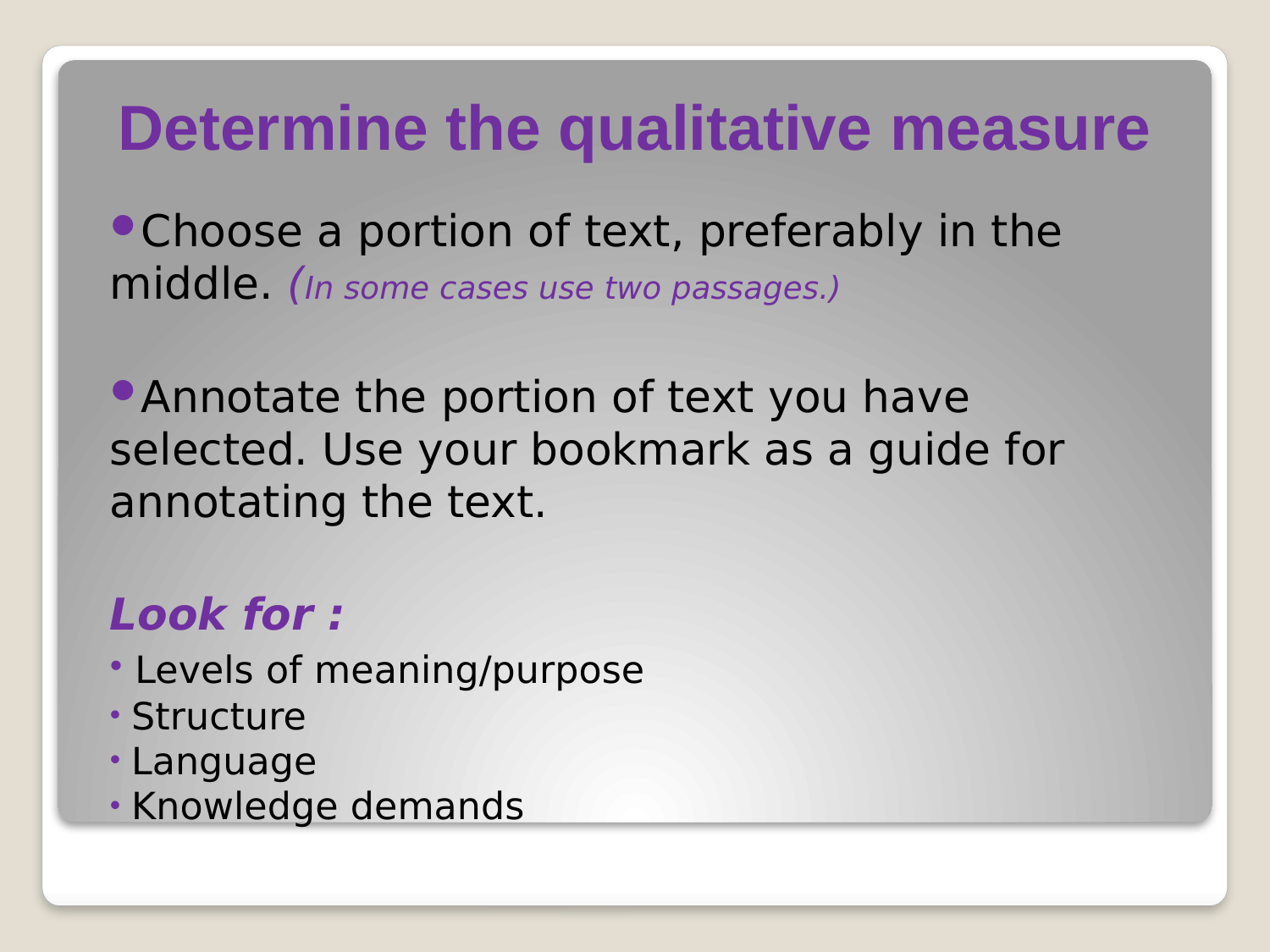

# Determine the qualitative measure
Choose a portion of text, preferably in the middle. (In some cases use two passages.)

Annotate the portion of text you have selected. Use your bookmark as a guide for annotating the text.

Look for :
 Levels of meaning/purpose
 Structure
 Language
 Knowledge demands